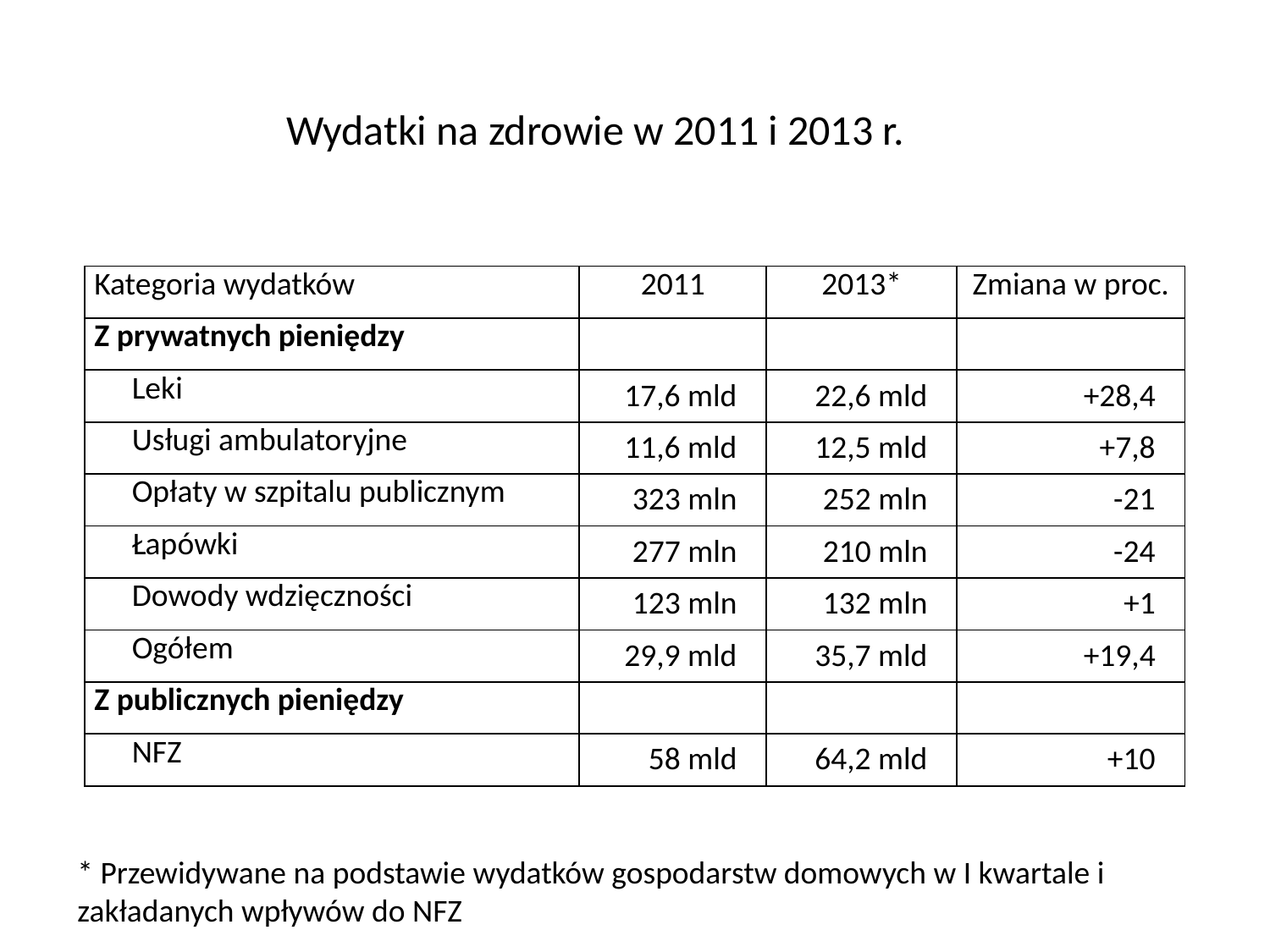

Wydatki na zdrowie w 2011 i 2013 r.
| Kategoria wydatków | 2011 | 2013\* | Zmiana w proc. |
| --- | --- | --- | --- |
| Z prywatnych pieniędzy |  |  |  |
| Leki | 17,6 mld | 22,6 mld | +28,4 |
| Usługi ambulatoryjne | 11,6 mld | 12,5 mld | +7,8 |
| Opłaty w szpitalu publicznym | 323 mln | 252 mln | -21 |
| Łapówki | 277 mln | 210 mln | -24 |
| Dowody wdzięczności | 123 mln | 132 mln | +1 |
| Ogółem | 29,9 mld | 35,7 mld | +19,4 |
| Z publicznych pieniędzy |  |  |  |
| NFZ | 58 mld | 64,2 mld | +10 |
* Przewidywane na podstawie wydatków gospodarstw domowych w I kwartale i zakładanych wpływów do NFZ